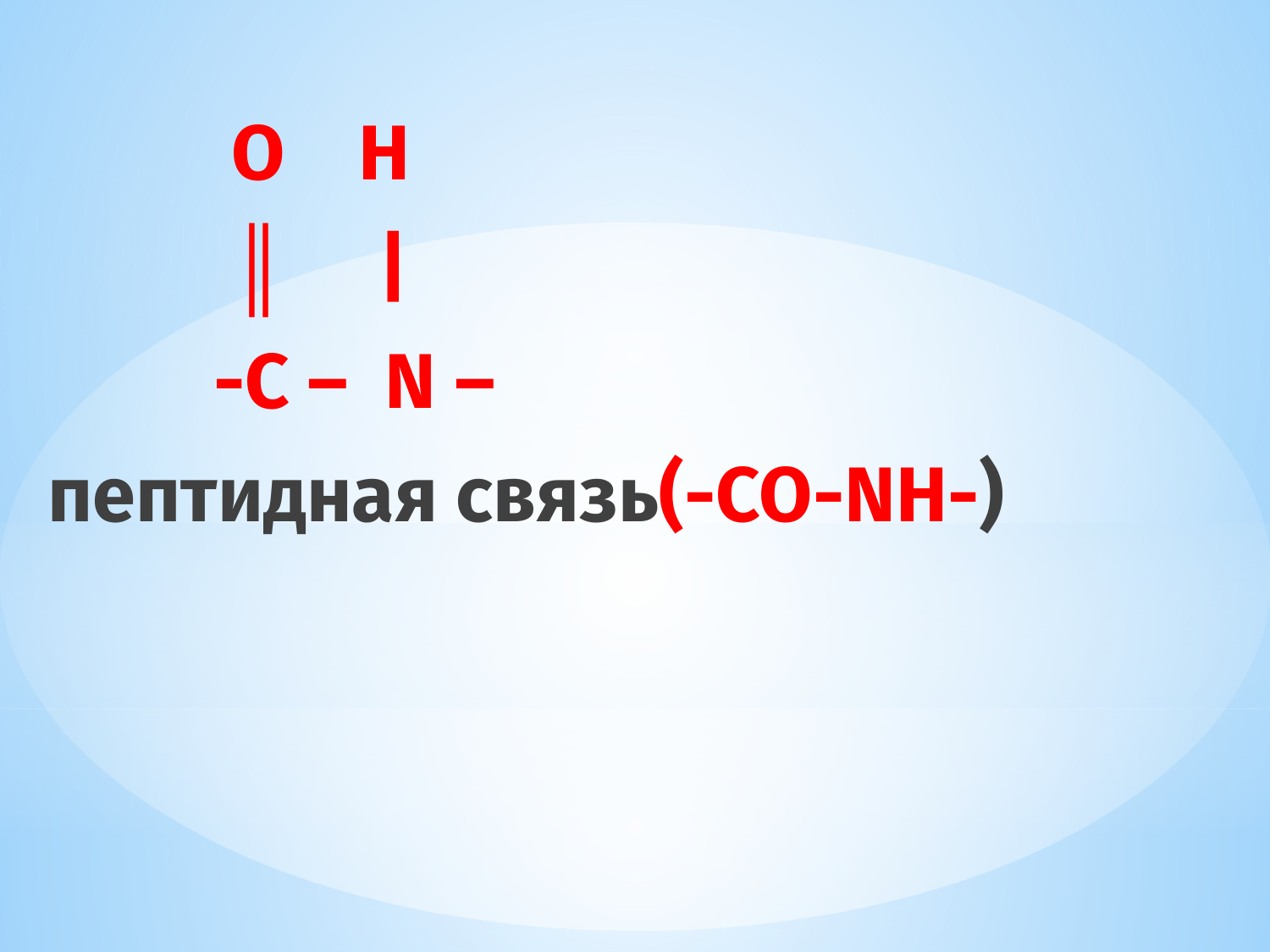

O    H
          ║     |
         -C –  N –
пептидная связь(-СО-NH-)

#